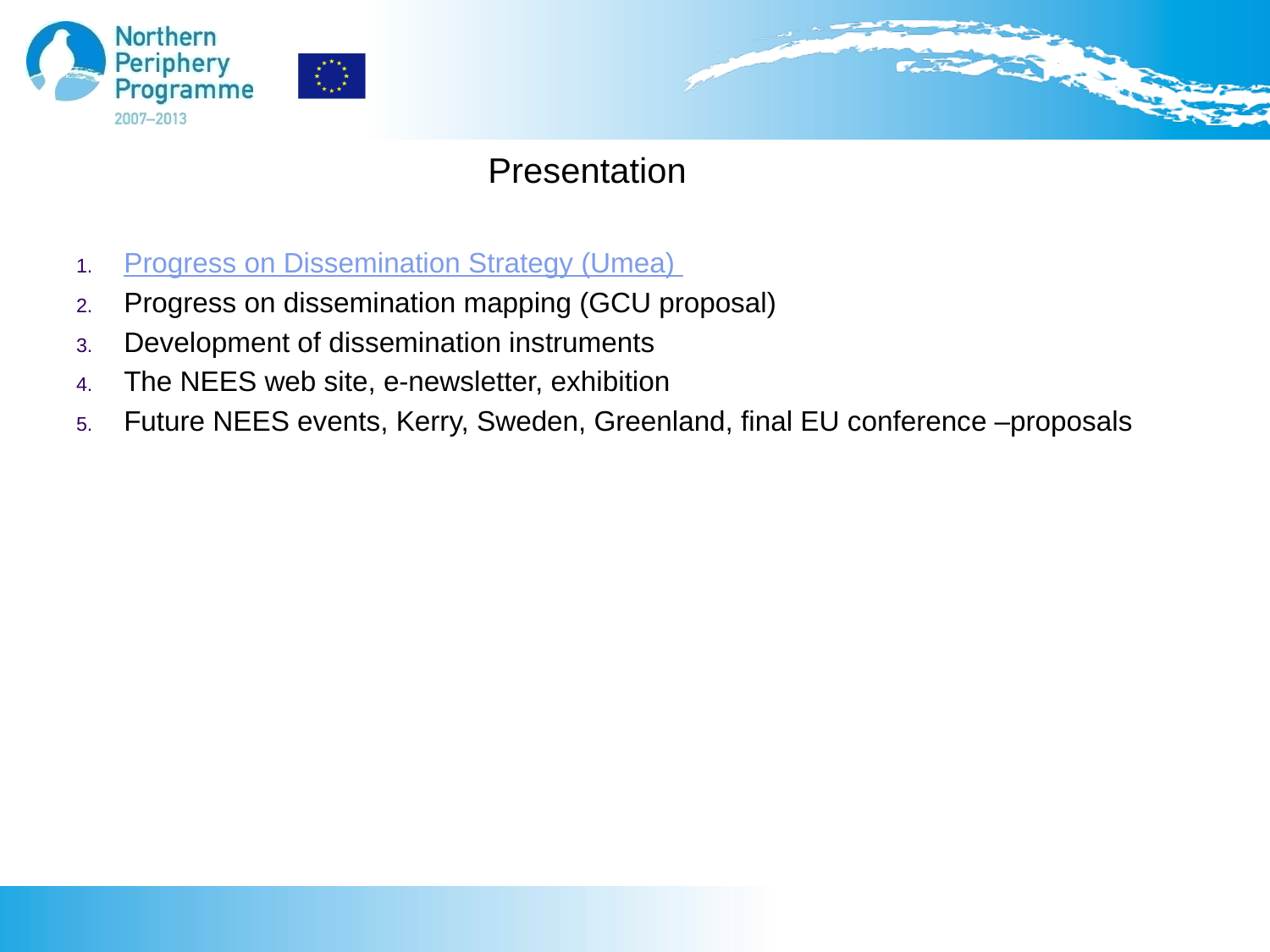

# Presentation
Progress on Dissemination Strategy (Umea)
Progress on dissemination mapping (GCU proposal)
Development of dissemination instruments
The NEES web site, e-newsletter, exhibition
Future NEES events, Kerry, Sweden, Greenland, final EU conference –proposals